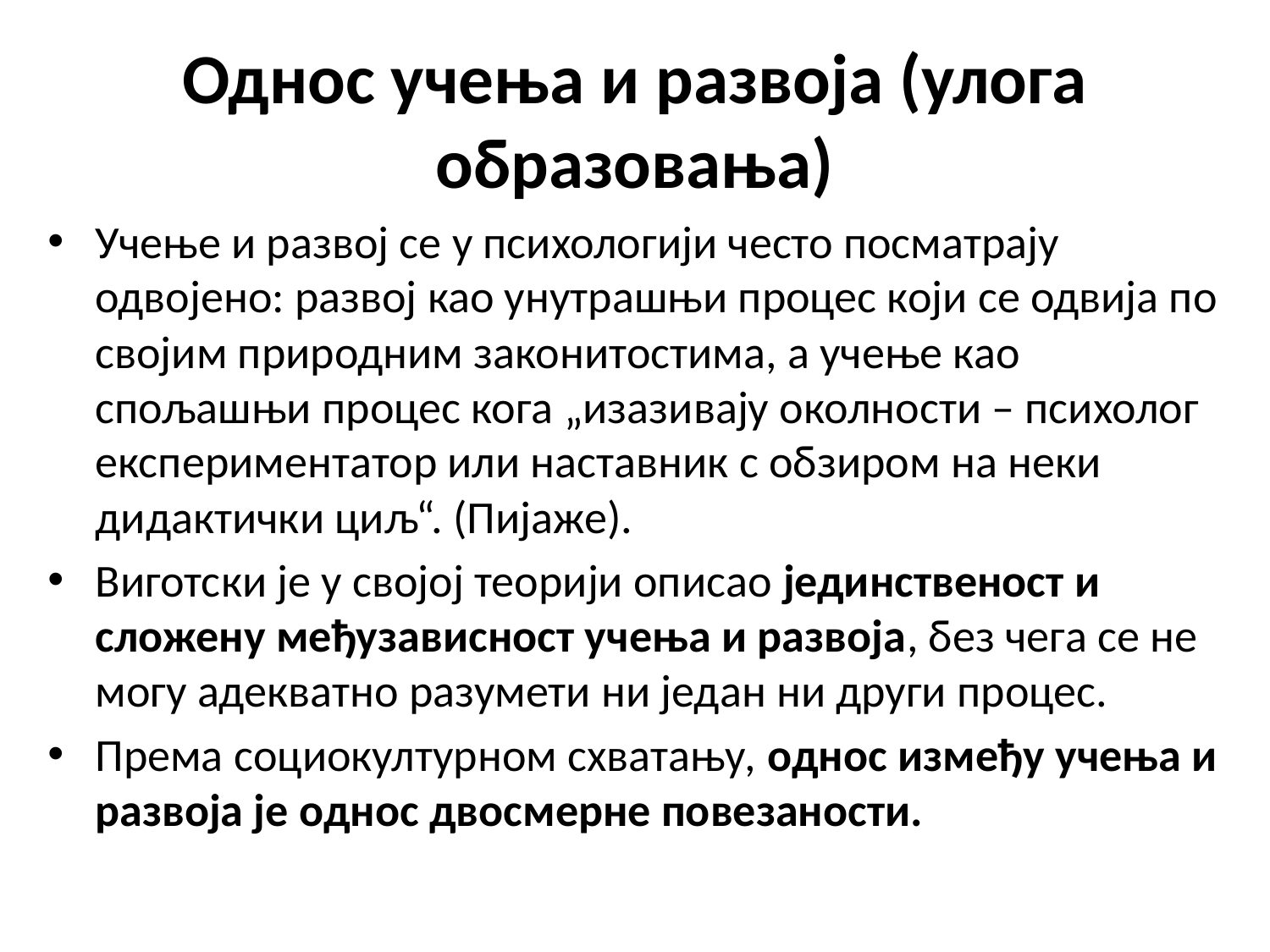

# Однос учења и развоја (улога образовања)
Учење и развој се у психологији често посматрају одвојено: развој као унутрашњи процес који се одвија по својим природним законитостима, а учење као спољашњи процес кога „изазивају околности – психолог експериментатор или наставник с обзиром на неки дидактички циљ“. (Пијаже).
Виготски је у својој теорији описао јединственост и сложену међузависност учења и развоја, без чега се не могу адекватно разумети ни један ни други процес.
Према социокултурном схватању, однос између учења и развоја је однос двосмерне повезаности.